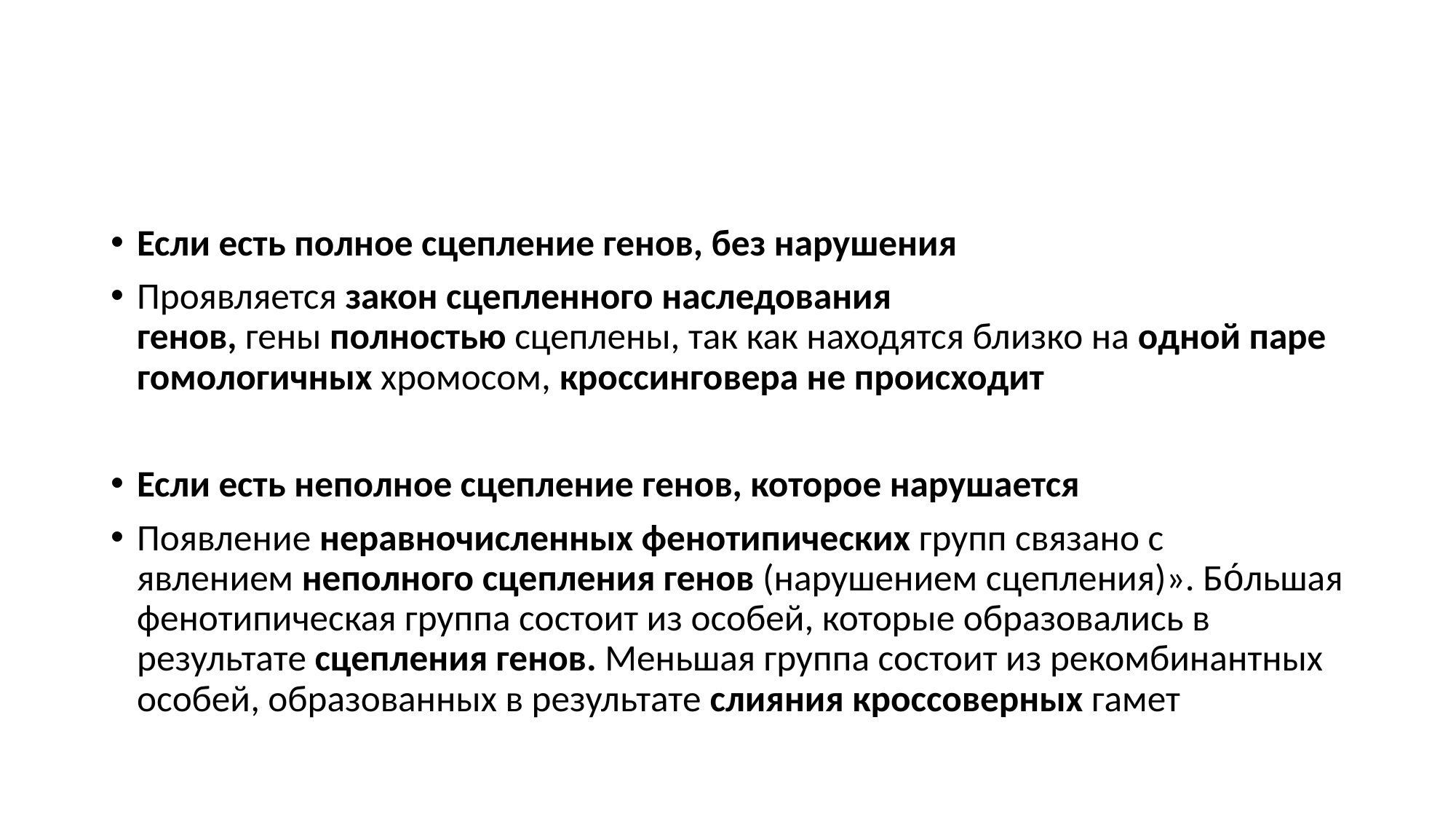

#
Если есть полное сцепление генов, без нарушения
Проявляется закон сцепленного наследования генов, гены полностью сцеплены, так как находятся близко на одной паре гомологичных хромосом, кроссинговера не происходит

Если есть неполное сцепление генов, которое нарушается
Появление неравночисленных фенотипических групп связано с явлением неполного сцепления генов (нарушением сцепления)». Бо́льшая фенотипическая группа состоит из особей, которые образовались в результате сцепления генов. Меньшая группа состоит из рекомбинантных особей, образованных в результате слияния кроссоверных гамет